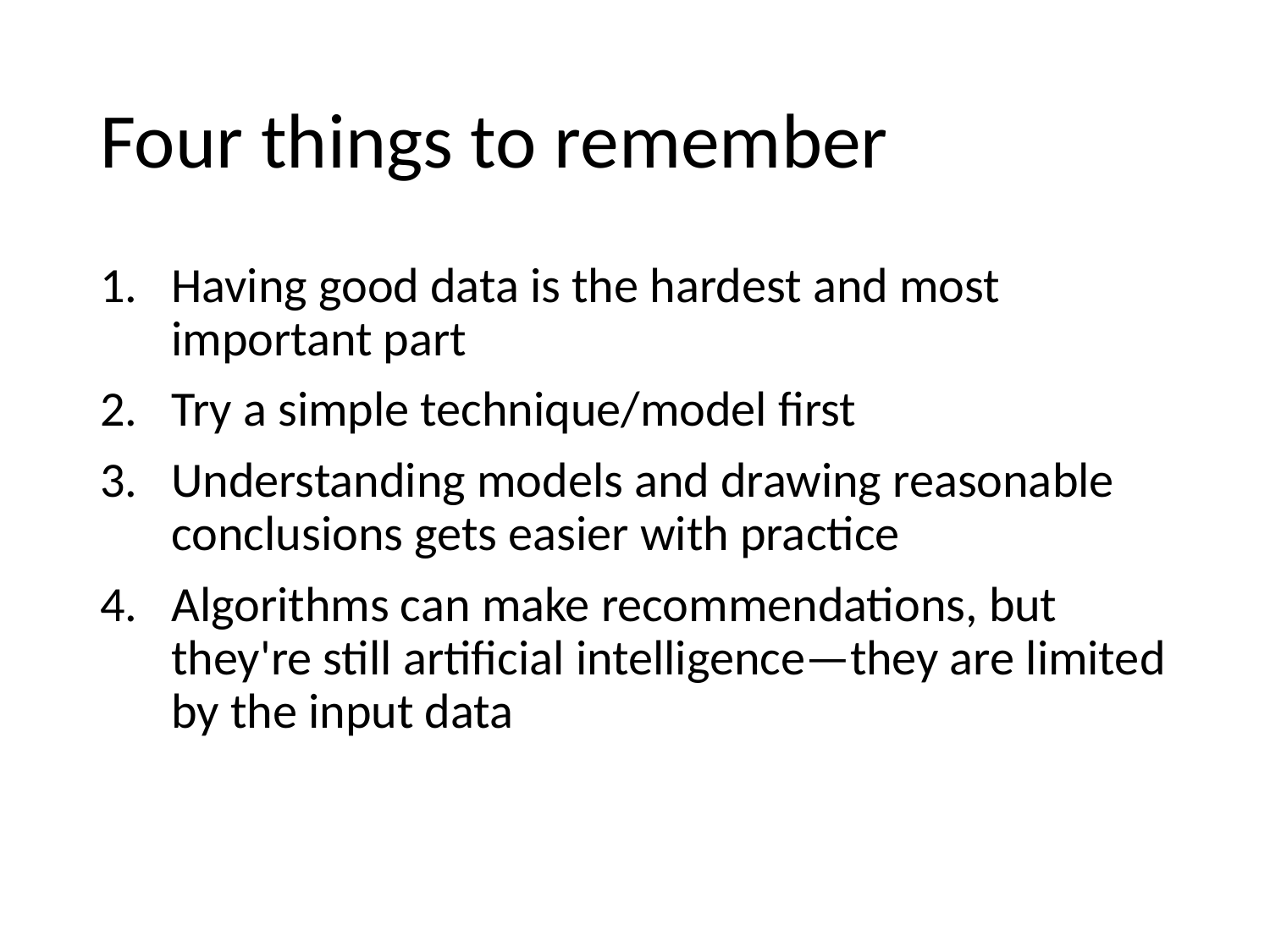

# Four things to remember
Having good data is the hardest and most important part
Try a simple technique/model first
Understanding models and drawing reasonable conclusions gets easier with practice
Algorithms can make recommendations, but they're still artificial intelligence—they are limited by the input data